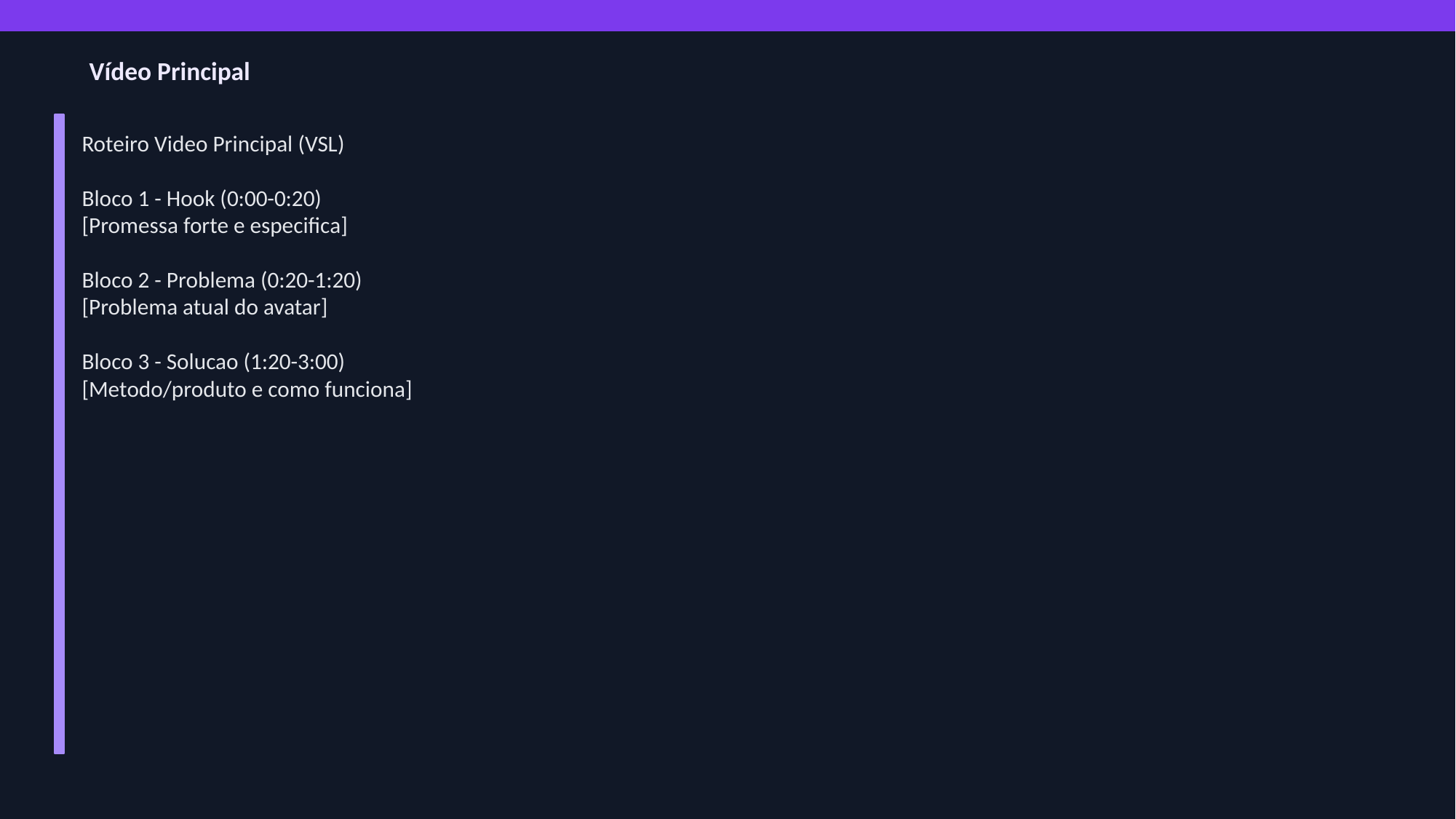

Vídeo Principal

Roteiro Video Principal (VSL)

Bloco 1 - Hook (0:00-0:20)
[Promessa forte e especifica]

Bloco 2 - Problema (0:20-1:20)
[Problema atual do avatar]

Bloco 3 - Solucao (1:20-3:00)
[Metodo/produto e como funciona]